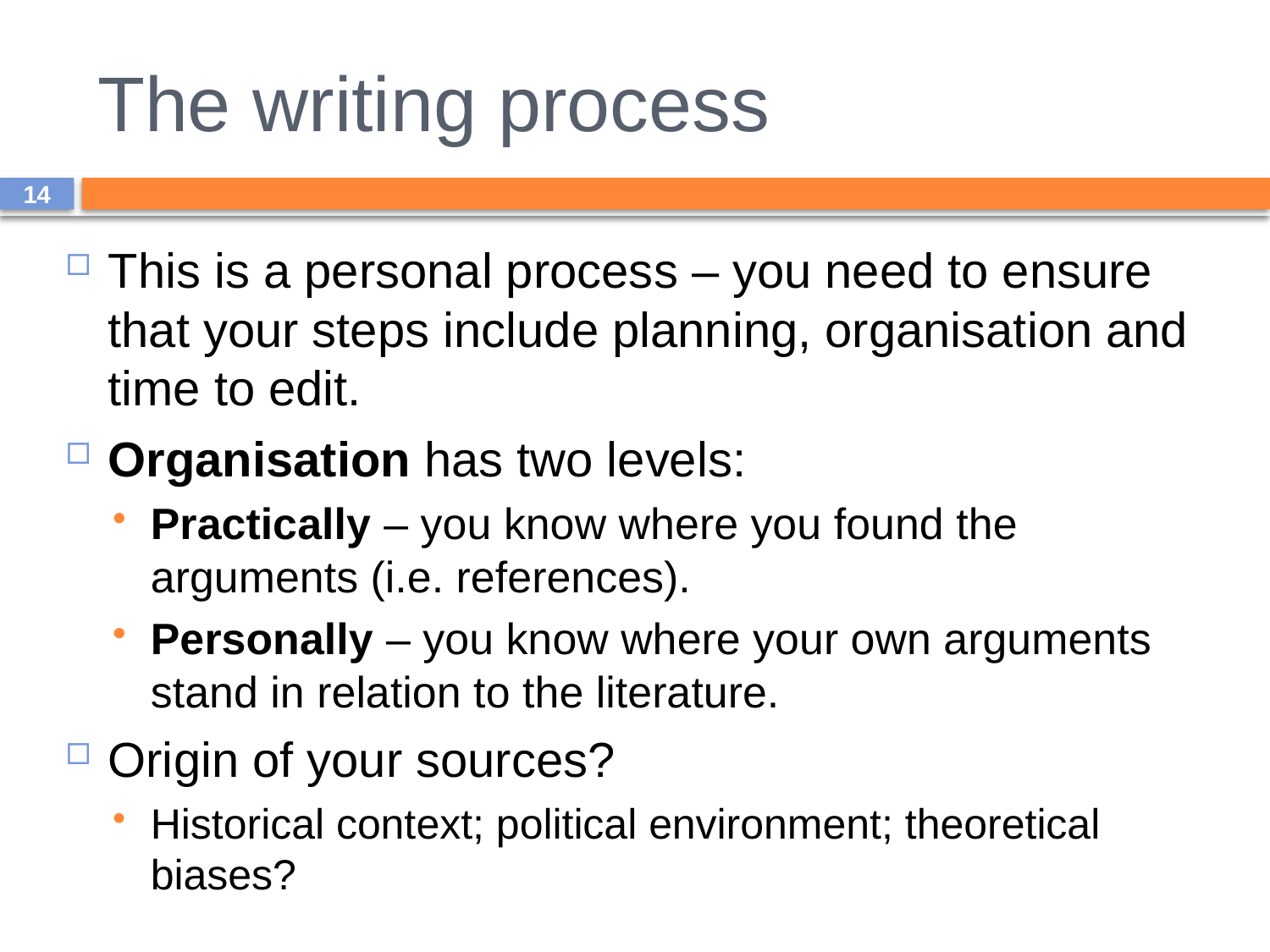

# The writing process
14
This is a personal process – you need to ensure that your steps include planning, organisation and time to edit.
Organisation has two levels:
Practically – you know where you found the arguments (i.e. references).
Personally – you know where your own arguments stand in relation to the literature.
Origin of your sources?
Historical context; political environment; theoretical biases?